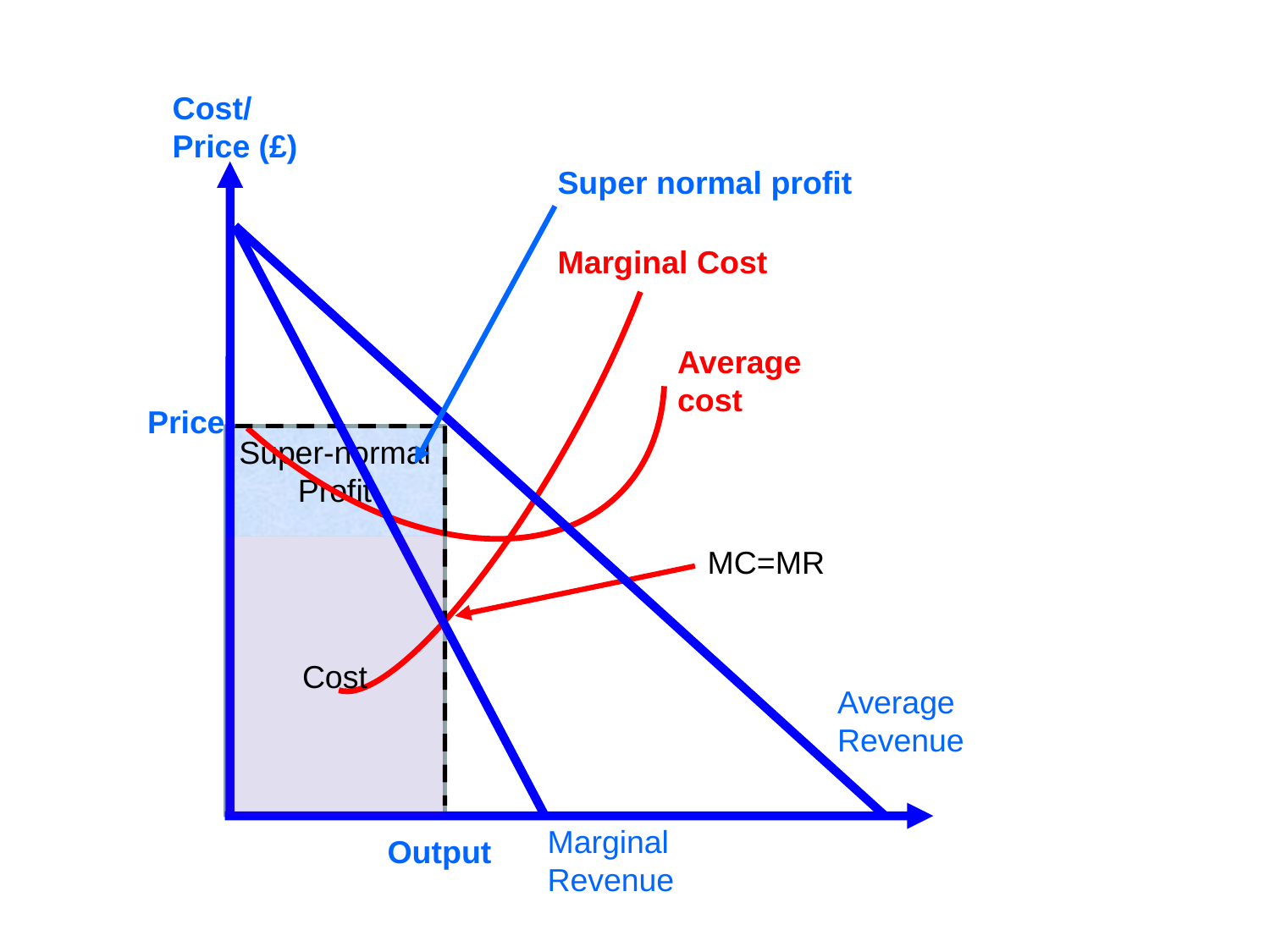

Cost/ Price (£)
Super normal profit

Marginal Cost

Average cost
Price
Super-normal Profit

Cost
MC=MR

Average Revenue

Marginal Revenue
Output